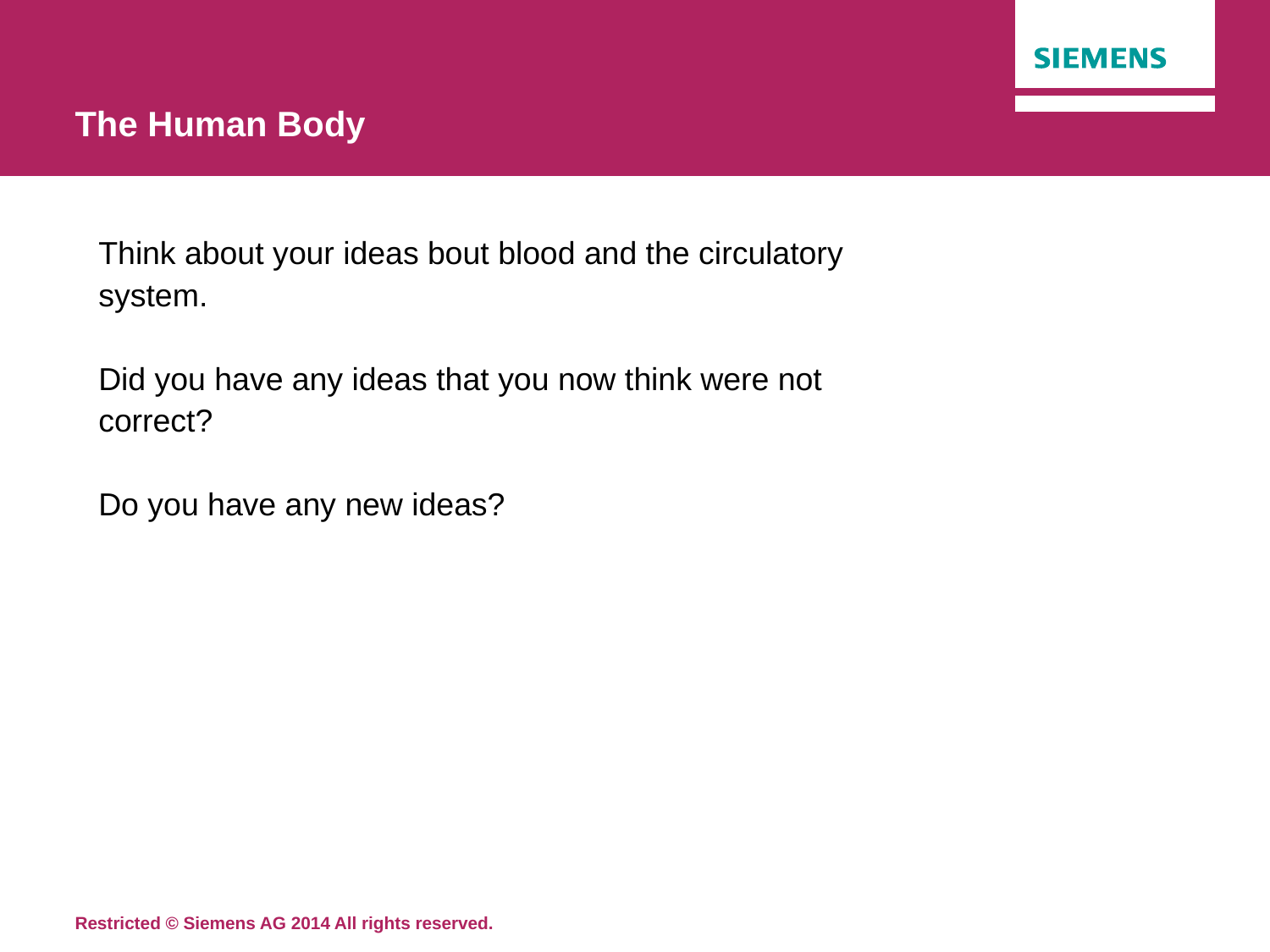

# The Human Body
Think about your ideas bout blood and the circulatory system.

Did you have any ideas that you now think were not correct?

Do you have any new ideas?